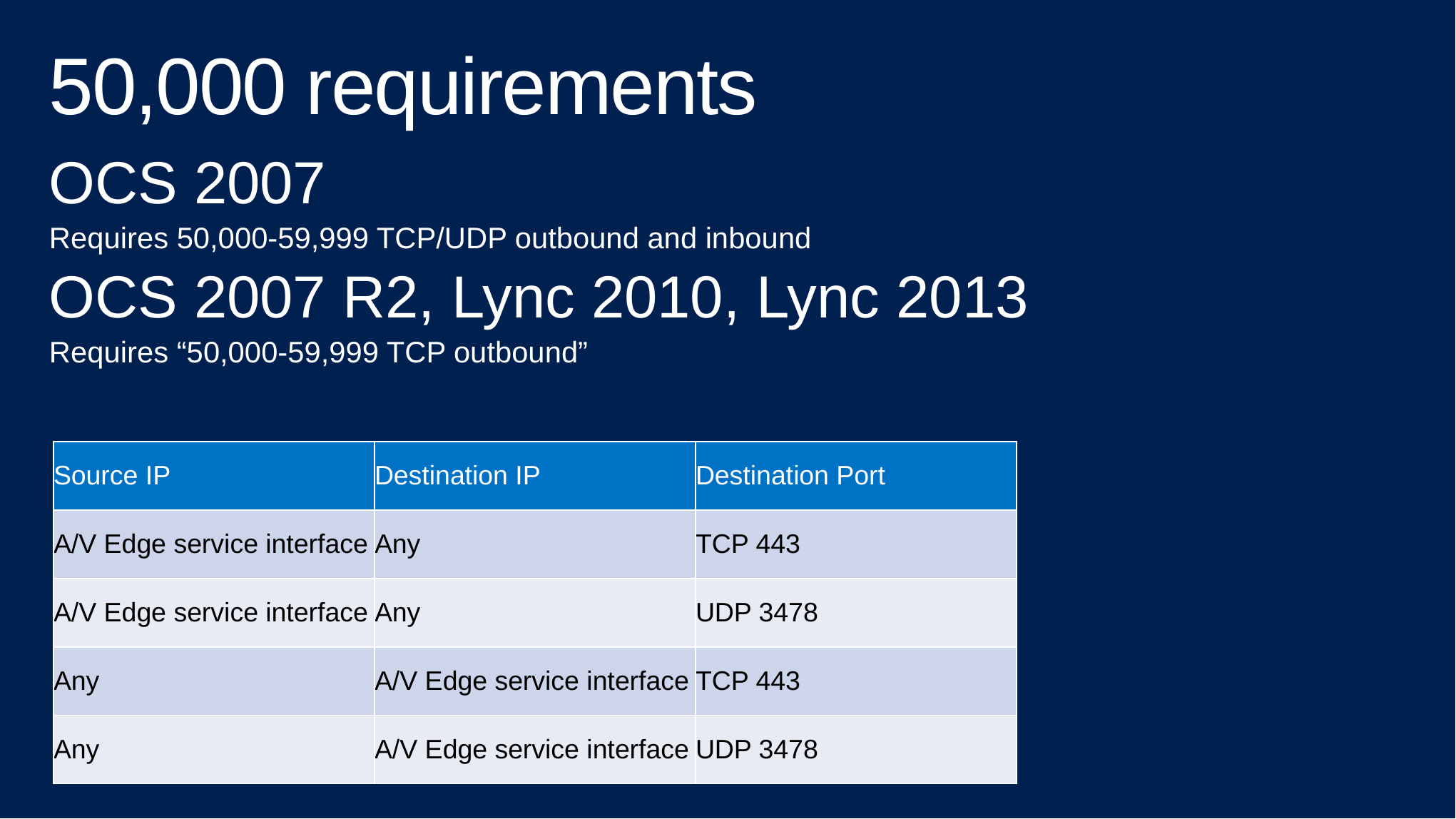

# 50,000 requirements
OCS 2007
Requires 50,000-59,999 TCP/UDP outbound and inbound
OCS 2007 R2, Lync 2010, Lync 2013
Requires “50,000-59,999 TCP outbound”
| Source IP | Destination IP |
| --- | --- |
| A/V Edge service interface | Any |
| A/V Edge service interface | Any |
| Any | A/V Edge service interface |
| Any | A/V Edge service interface |
| Source Port | Destination Port |
| --- | --- |
| TCP 50,000-59,999 | TCP 443 |
| UDP 3478 | UDP 3478 |
| Any | TCP 443 |
| Any | UDP 3478 |